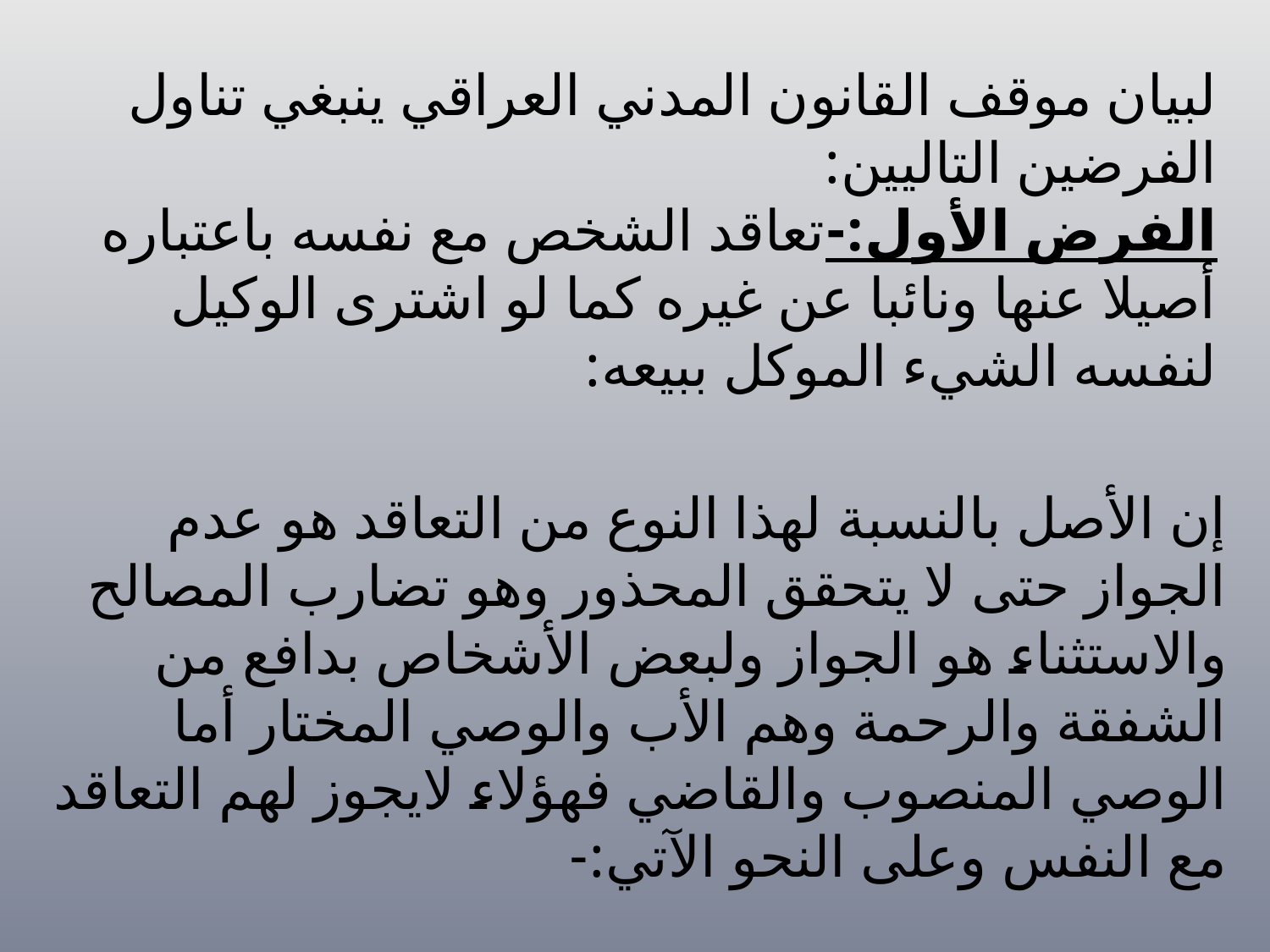

# لبيان موقف القانون المدني العراقي ينبغي تناول الفرضين التاليين: الفرض الأول:-تعاقد الشخص مع نفسه باعتباره أصيلا عنها ونائبا عن غيره كما لو اشترى الوكيل لنفسه الشيء الموكل ببيعه:

إن الأصل بالنسبة لهذا النوع من التعاقد هو عدم الجواز حتى لا يتحقق المحذور وهو تضارب المصالح والاستثناء هو الجواز ولبعض الأشخاص بدافع من الشفقة والرحمة وهم الأب والوصي المختار أما الوصي المنصوب والقاضي فهؤلاء لايجوز لهم التعاقد مع النفس وعلى النحو الآتي:-